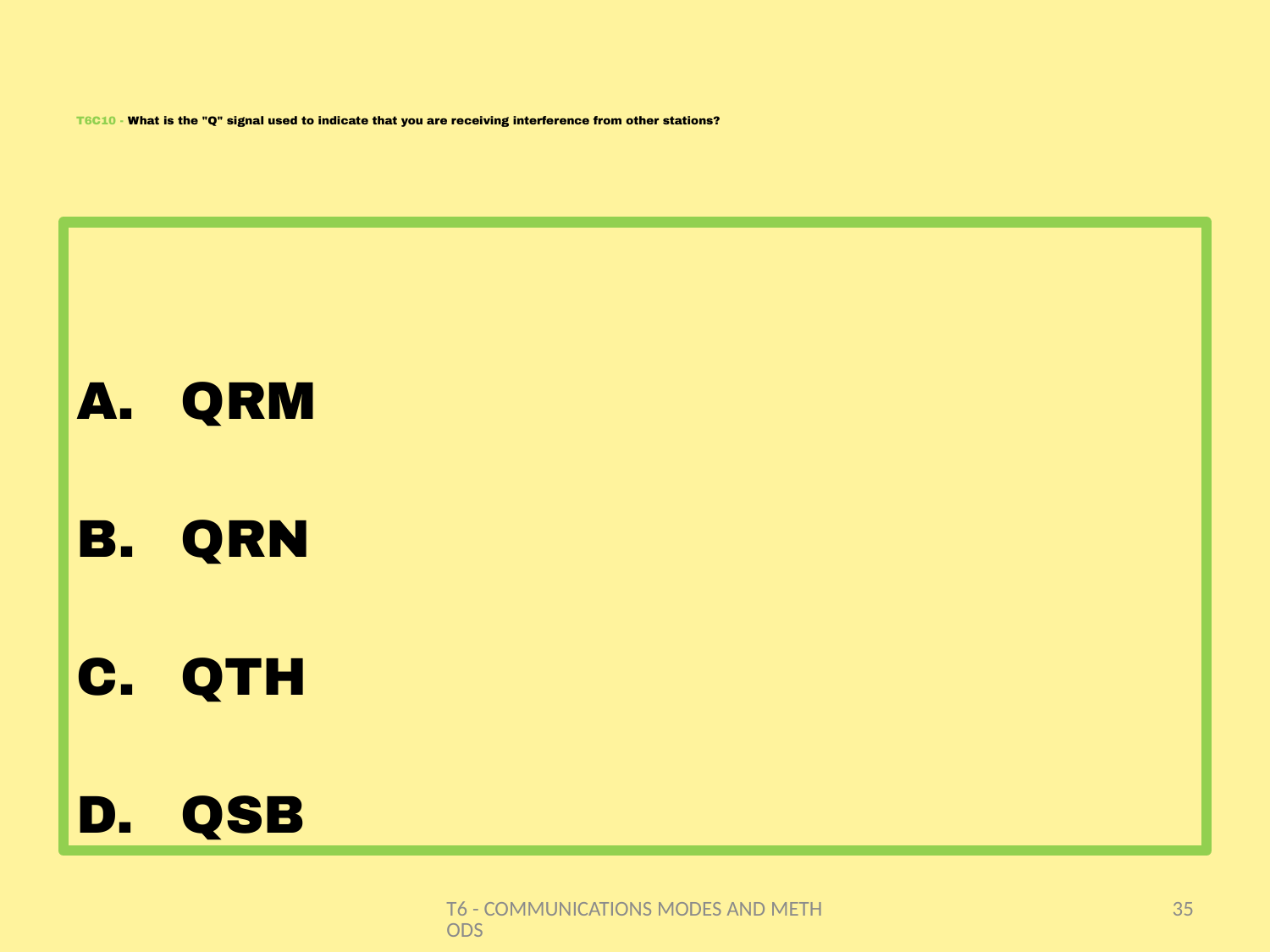

# T6C10 - What is the "Q" signal used to indicate that you are receiving interference from other stations?

QRM
QRN
QTH
QSB
T6 - COMMUNICATIONS MODES AND METHODS
35